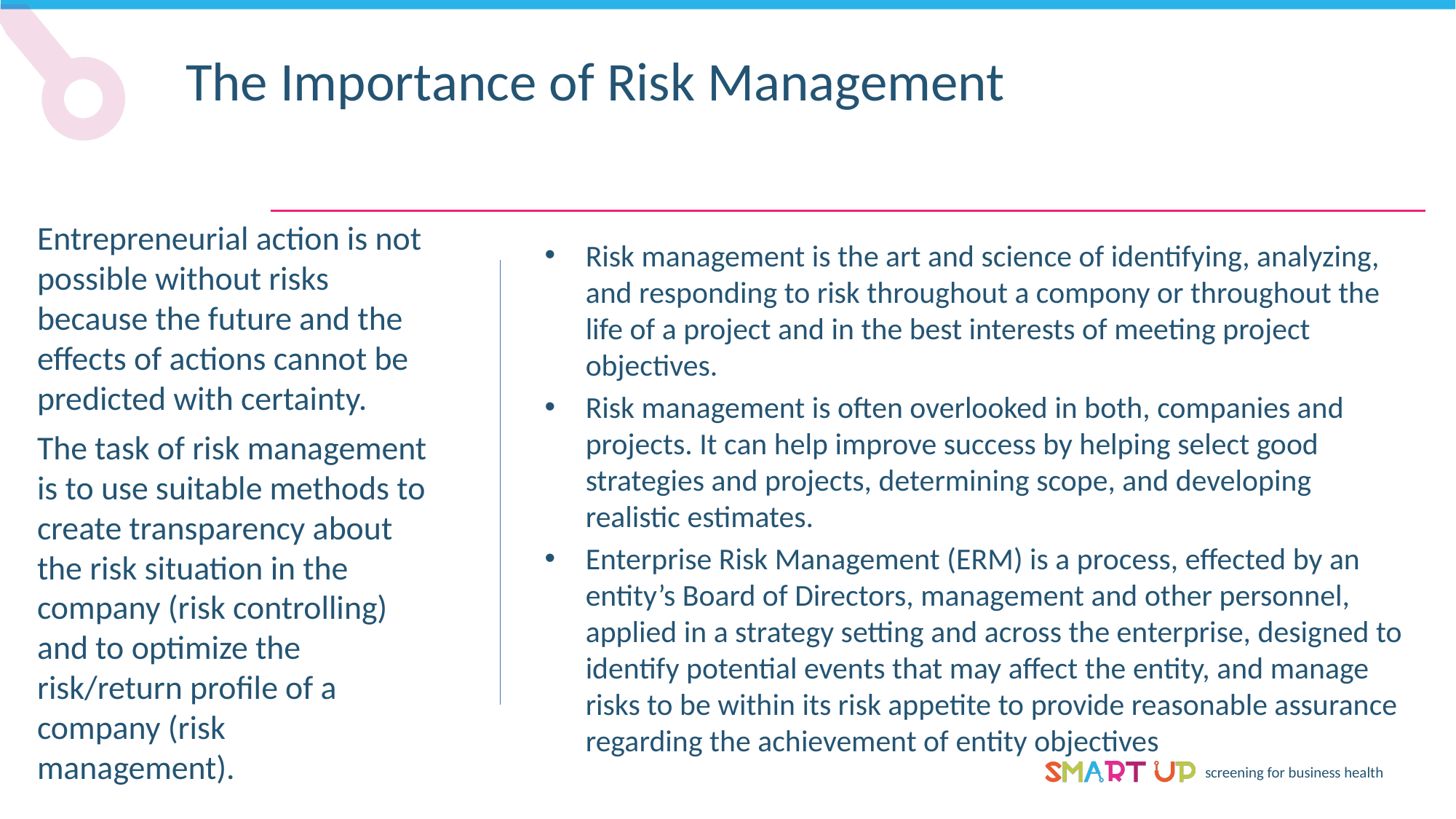

The Importance of Risk Management
Entrepreneurial action is not possible without risks because the future and the effects of actions cannot be predicted with certainty.
The task of risk management is to use suitable methods to create transparency about the risk situation in the company (risk controlling) and to optimize the risk/return profile of a company (risk management).

Risk management is the art and science of identifying, analyzing, and responding to risk throughout a compony or throughout the life of a project and in the best interests of meeting project objectives.
Risk management is often overlooked in both, companies and projects. It can help improve success by helping select good strategies and projects, determining scope, and developing realistic estimates.
Enterprise Risk Management (ERM) is a process, effected by an entity’s Board of Directors, management and other personnel, applied in a strategy setting and across the enterprise, designed to identify potential events that may affect the entity, and manage risks to be within its risk appetite to provide reasonable assurance regarding the achievement of entity objectives